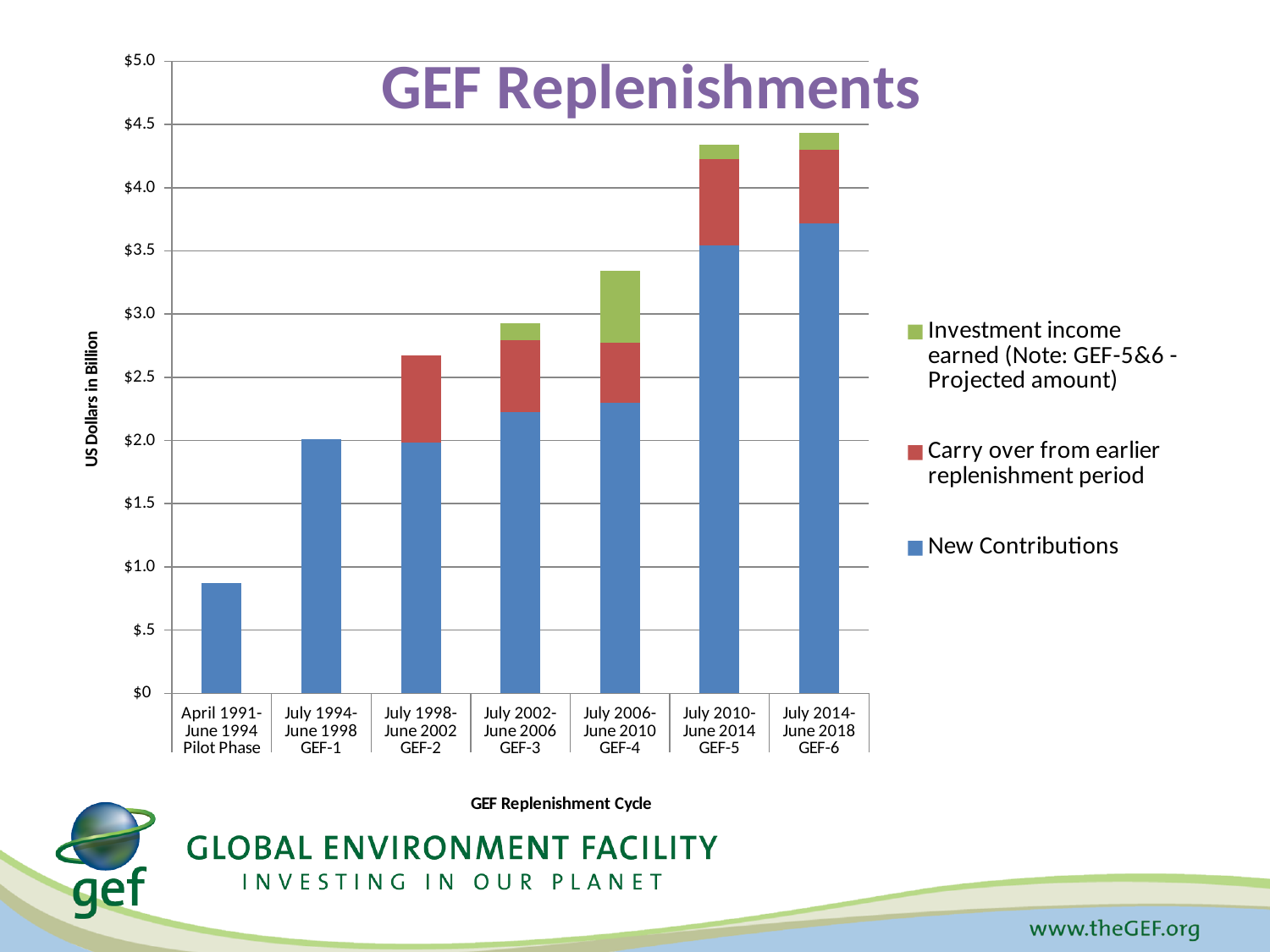

### Chart: GEF Replenishments

| Category | New Contributions  | Carry over from earlier replenishment period | Investment income earned (Note: GEF-5&6 - Projected amount) |
|---|---|---|---|
| April 1991-June 1994 | 871.8299999999999 | None | None |
| July 1994-June 1998 | 2010.0 | None | None |
| July 1998-June 2002 | 1983.08 | 686.91 | None |
| July 2002-June 2006 | 2224.3 | 570.5599999999998 | 132.46 |
| July 2006-June 2010 | 2298.54 | 477.55 | 569.3099999999998 |
| July 2010-June 2014 | 3541.15 | 686.8 | 112.04 |
| July 2014-June 2018 | 3715.85 | 583.29 | 134.0 |